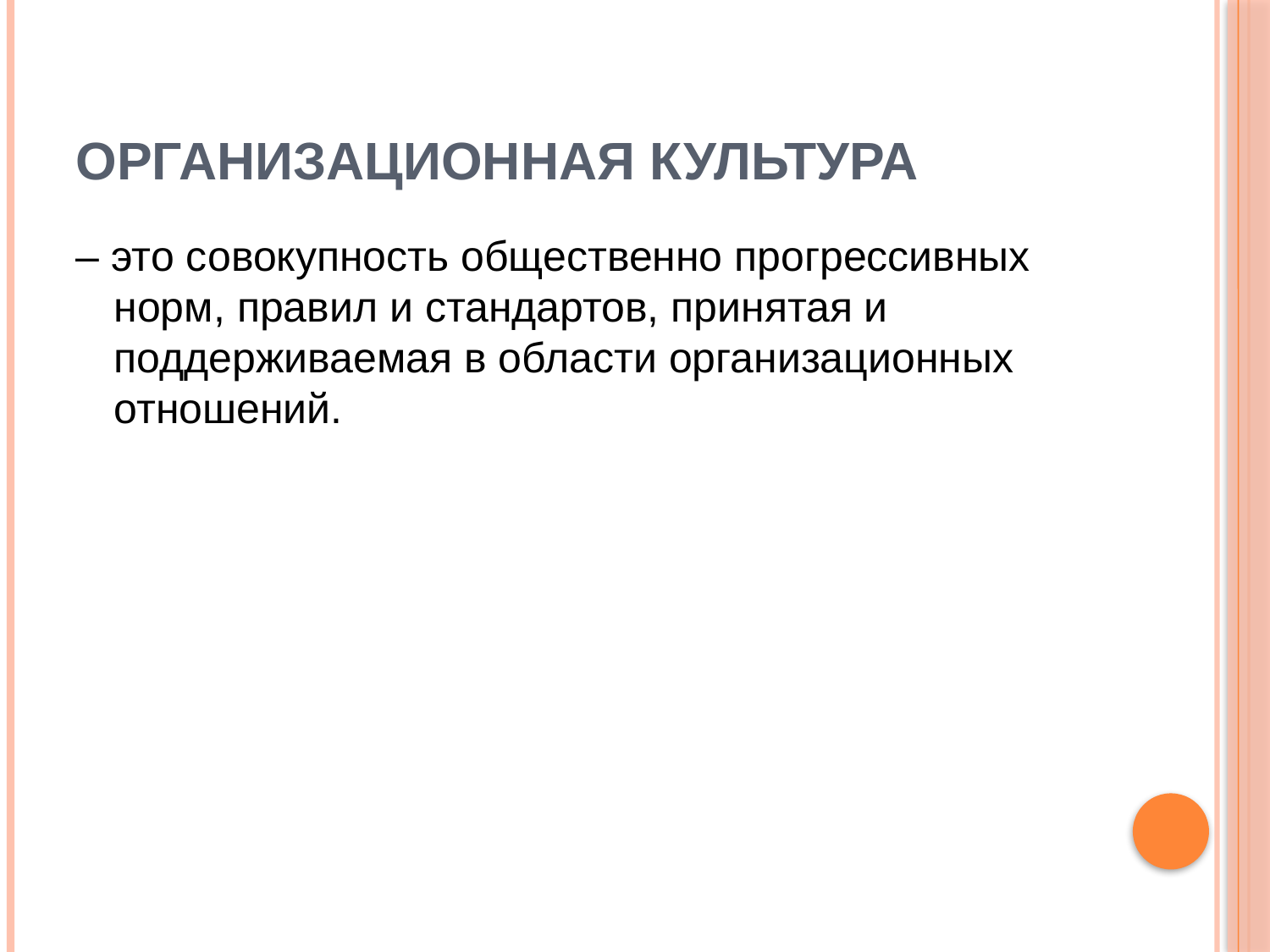

# Организационная культура
– это совокупность общественно прогрессивных норм, правил и стандартов, принятая и поддерживаемая в области организационных отношений.